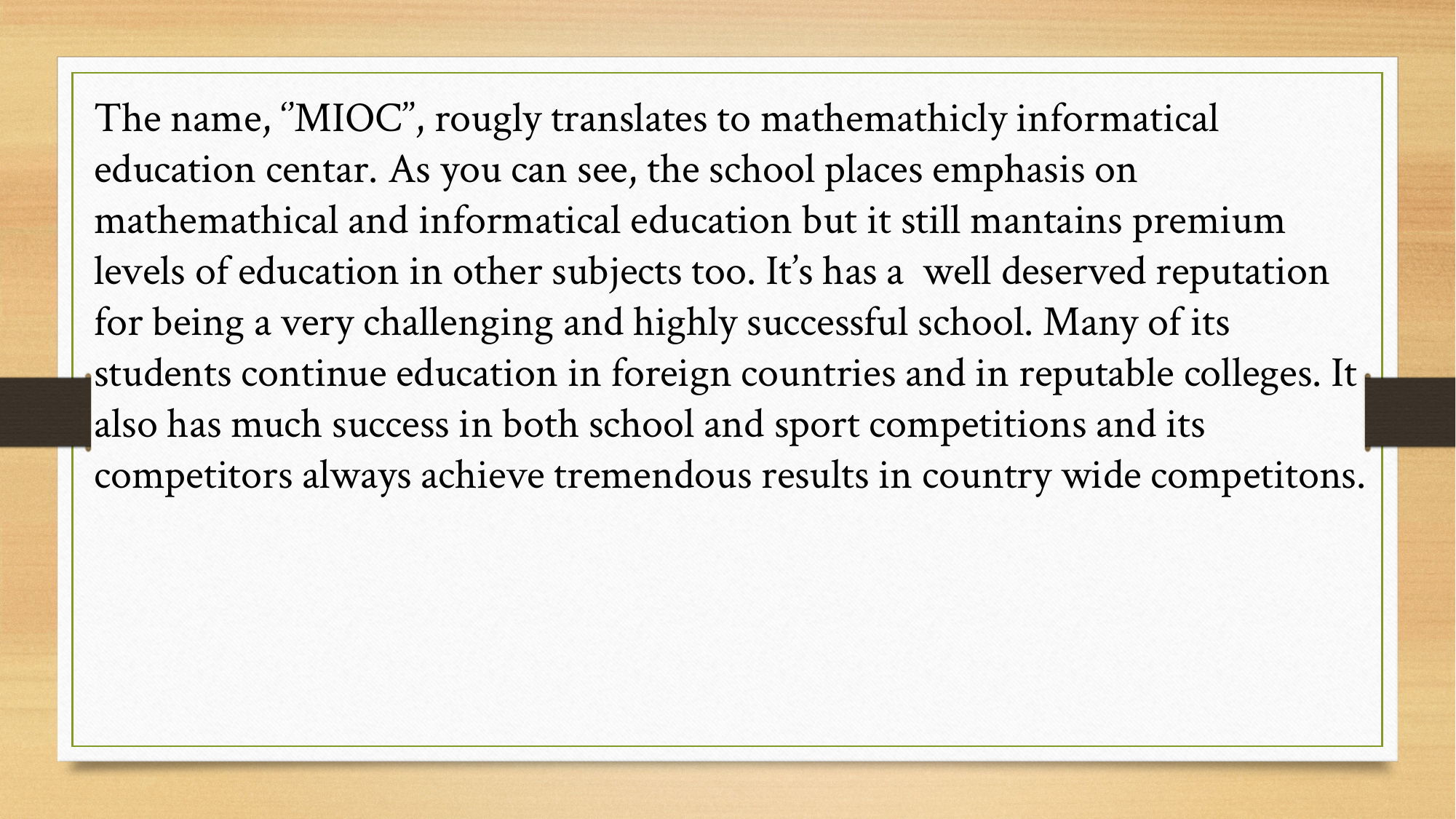

The name, ‘’MIOC’’, rougly translates to mathemathicly informatical education centar. As you can see, the school places emphasis on mathemathical and informatical education but it still mantains premium levels of education in other subjects too. It’s has a  well deserved reputation for being a very challenging and highly successful school. Many of its students continue education in foreign countries and in reputable colleges. It also has much success in both school and sport competitions and its competitors always achieve tremendous results in country wide competitons.